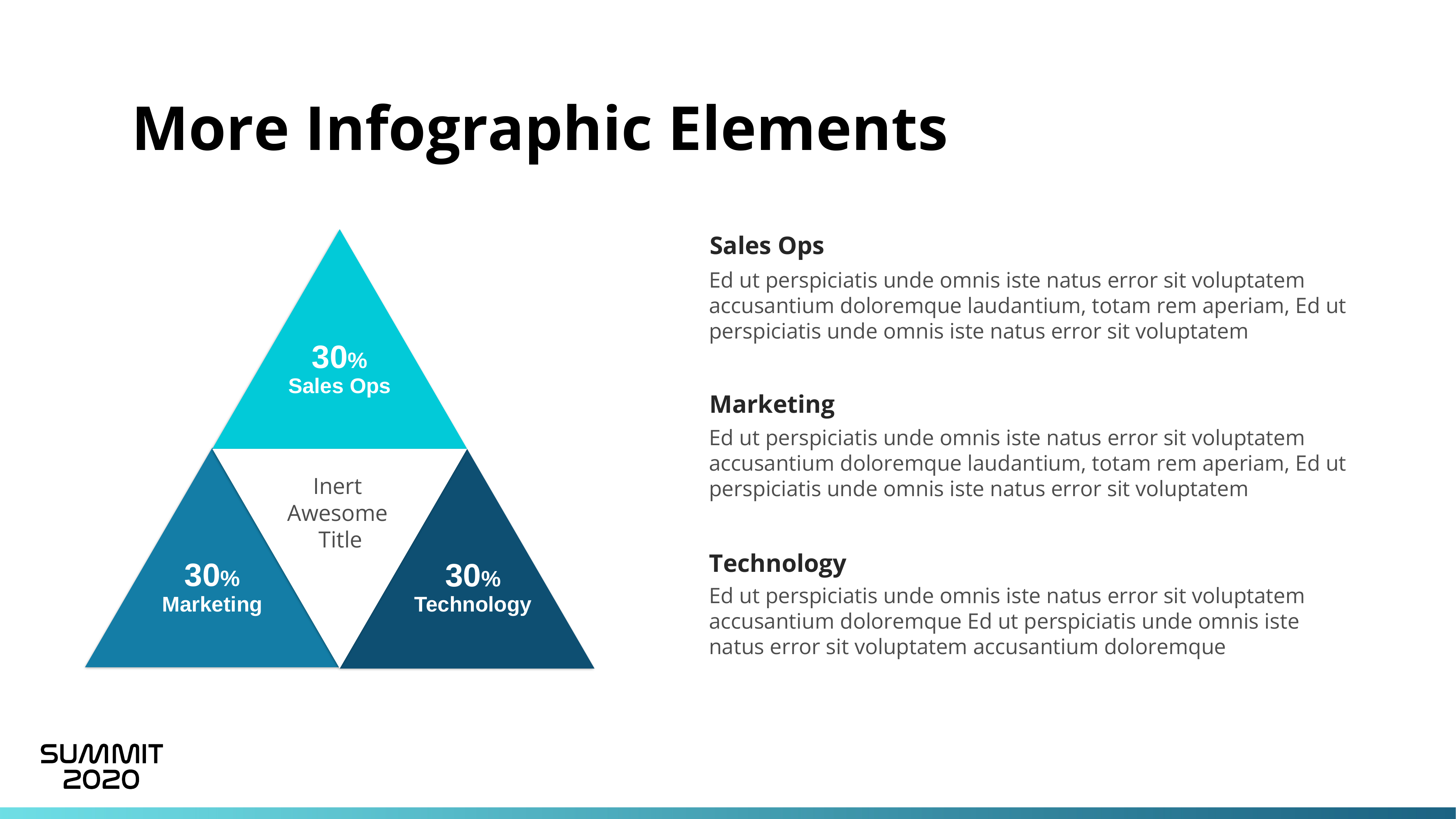

More Infographic Elements
More Infographic Elements
Sales Ops

Ed ut perspiciatis unde omnis iste natus error sit voluptatem accusantium doloremque laudantium, totam rem aperiam, Ed ut perspiciatis unde omnis iste natus error sit voluptatem
30%
Sales Ops
Marketing
Ed ut perspiciatis unde omnis iste natus error sit voluptatem accusantium doloremque laudantium, totam rem aperiam, Ed ut perspiciatis unde omnis iste natus error sit voluptatem

Inert
Awesome
Title
Technology
30%
30%
Ed ut perspiciatis unde omnis iste natus error sit voluptatem accusantium doloremque Ed ut perspiciatis unde omnis iste natus error sit voluptatem accusantium doloremque

Marketing
Technology